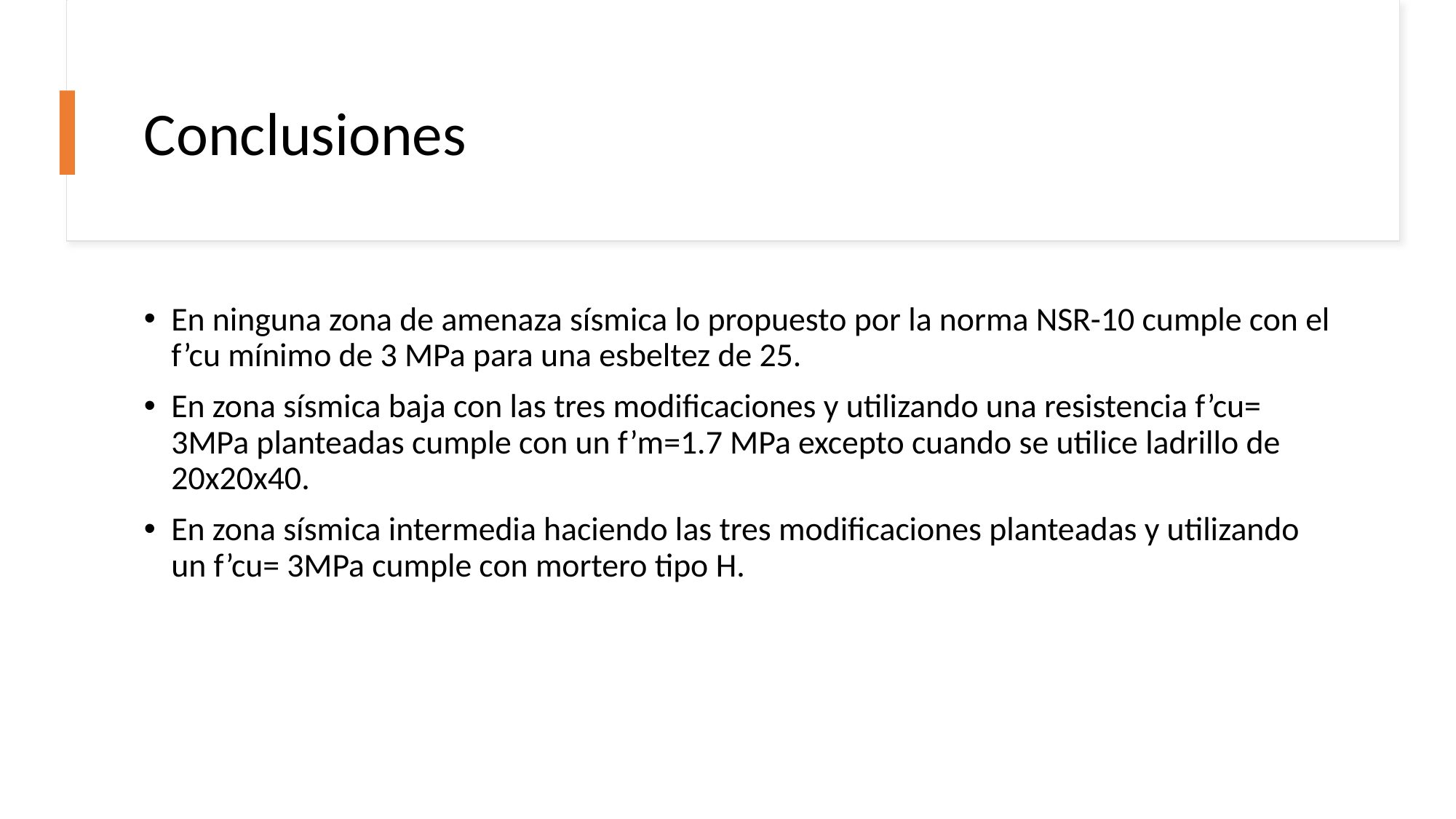

# Conclusiones

En ninguna zona de amenaza sísmica lo propuesto por la norma NSR-10 cumple con el f’cu mínimo de 3 MPa para una esbeltez de 25.
En zona sísmica baja con las tres modificaciones y utilizando una resistencia f’cu= 3MPa planteadas cumple con un f’m=1.7 MPa excepto cuando se utilice ladrillo de 20x20x40.
En zona sísmica intermedia haciendo las tres modificaciones planteadas y utilizando un f’cu= 3MPa cumple con mortero tipo H.